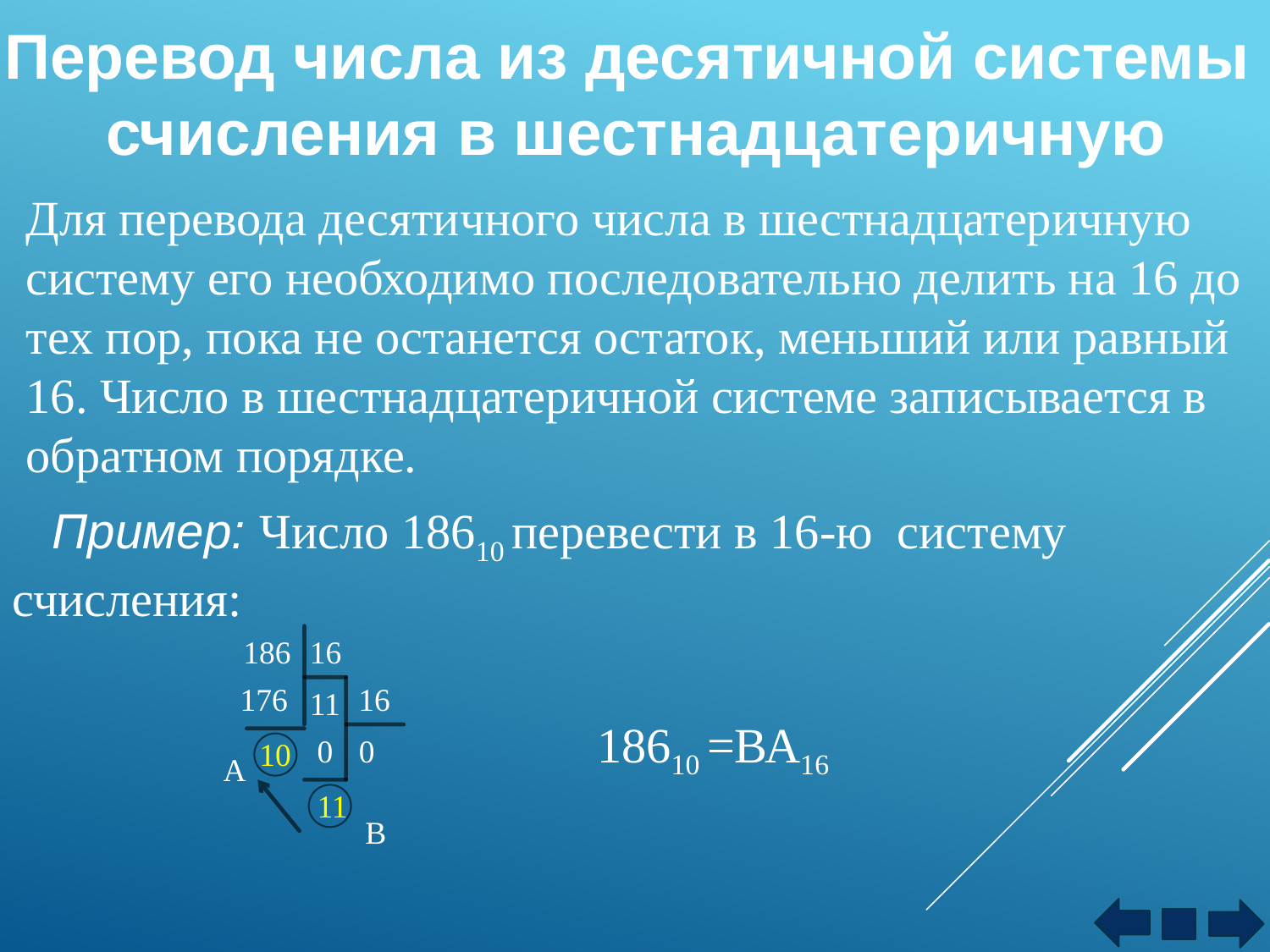

Перевод числа из десятичной системы
счисления в шестнадцатеричную
Для перевода десятичного числа в шестнадцатеричную систему его необходимо последовательно делить на 16 до тех пор, пока не останется остаток, меньший или равный 16. Число в шестнадцатеричной системе записывается в обратном порядке.
Пример: Число 18610 перевести в 16-ю  систему счисления:

186
16
176
16
11
18610 =ВА16
0
0
10

А
11

В